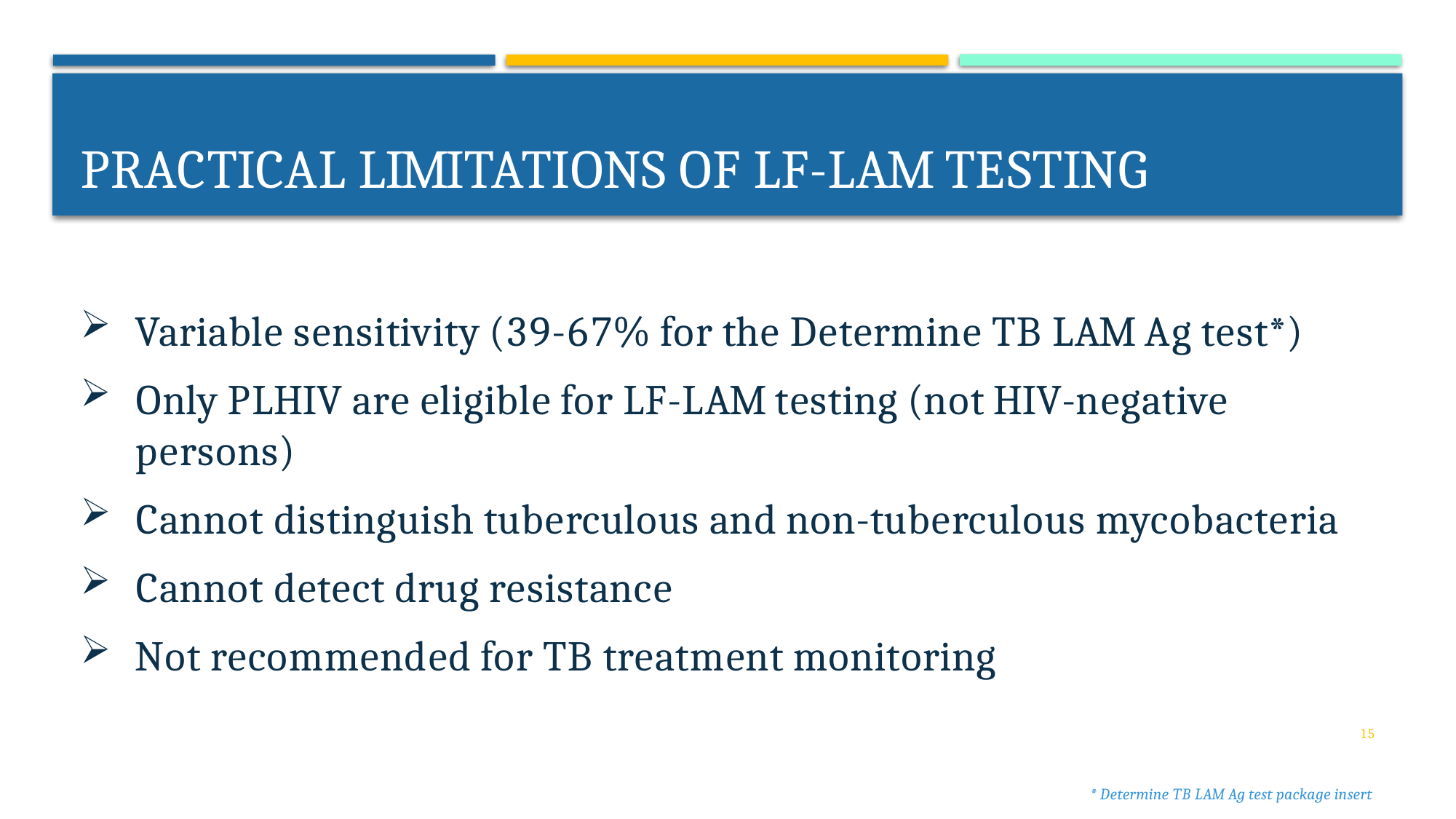

# PRACTICAL LIMITATIONS OF LF-LAM TESTING
Variable sensitivity (39-67% for the Determine TB LAM Ag test*)
Only PLHIV are eligible for LF-LAM testing (not HIV-negative persons)
Cannot distinguish tuberculous and non-tuberculous mycobacteria
Cannot detect drug resistance
Not recommended for TB treatment monitoring
15
* Determine TB LAM Ag test package insert